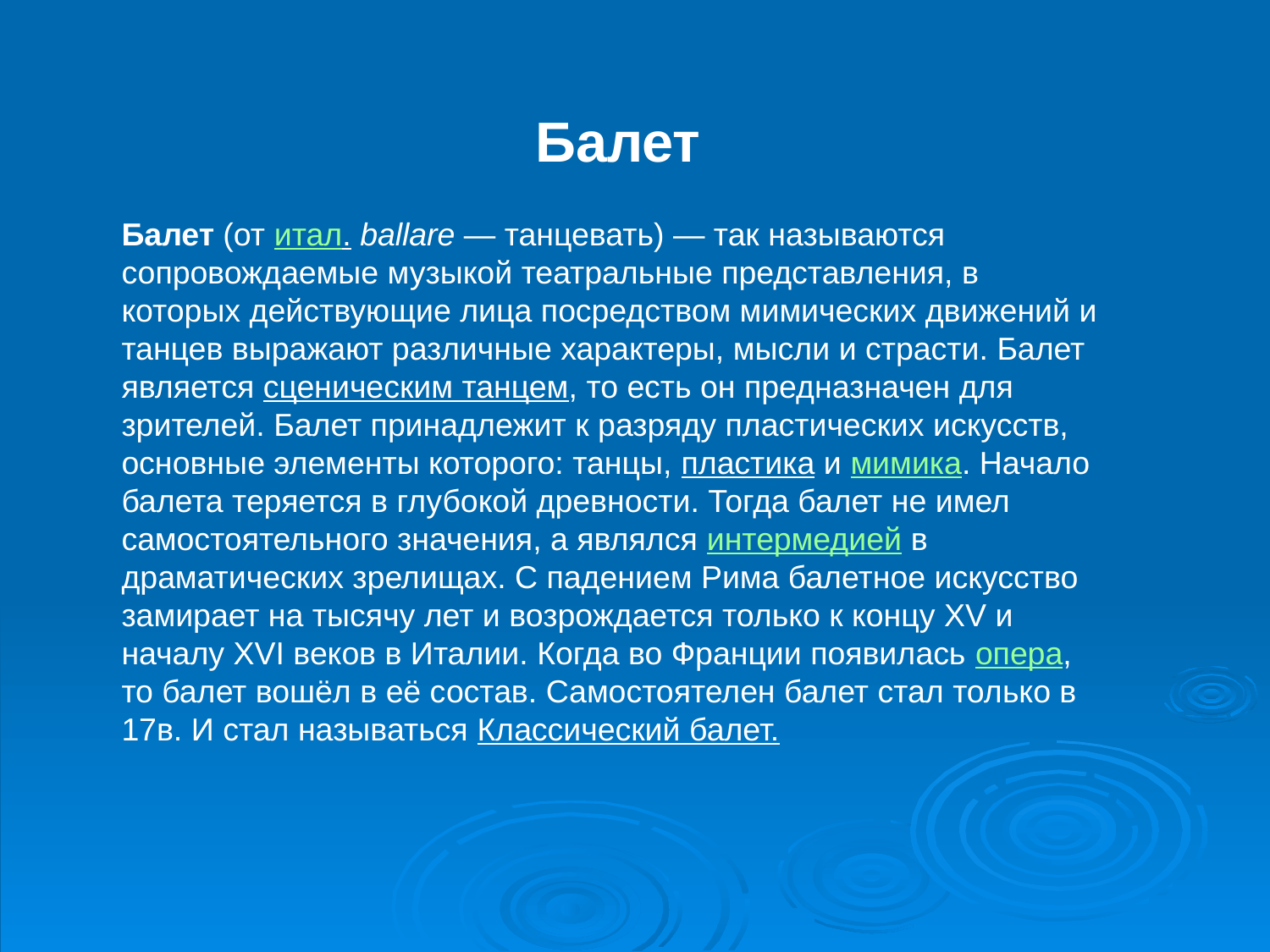

Балет
Балет (от итал. ballare — танцевать) — так называются сопровождаемые музыкой театральные представления, в которых действующие лица посредством мимических движений и танцев выражают различные характеры, мысли и страсти. Балет является сценическим танцем, то есть он предназначен для зрителей. Балет принадлежит к разряду пластических искусств, основные элементы которого: танцы, пластика и мимика. Начало балета теряется в глубокой древности. Тогда балет не имел самостоятельного значения, а являлся интермедией в драматических зрелищах. С падением Рима балетное искусство замирает на тысячу лет и возрождается только к концу XV и началу XVI веков в Италии. Когда во Франции появилась опера, то балет вошёл в её состав. Самостоятелен балет стал только в 17в. И стал называться Классический балет.